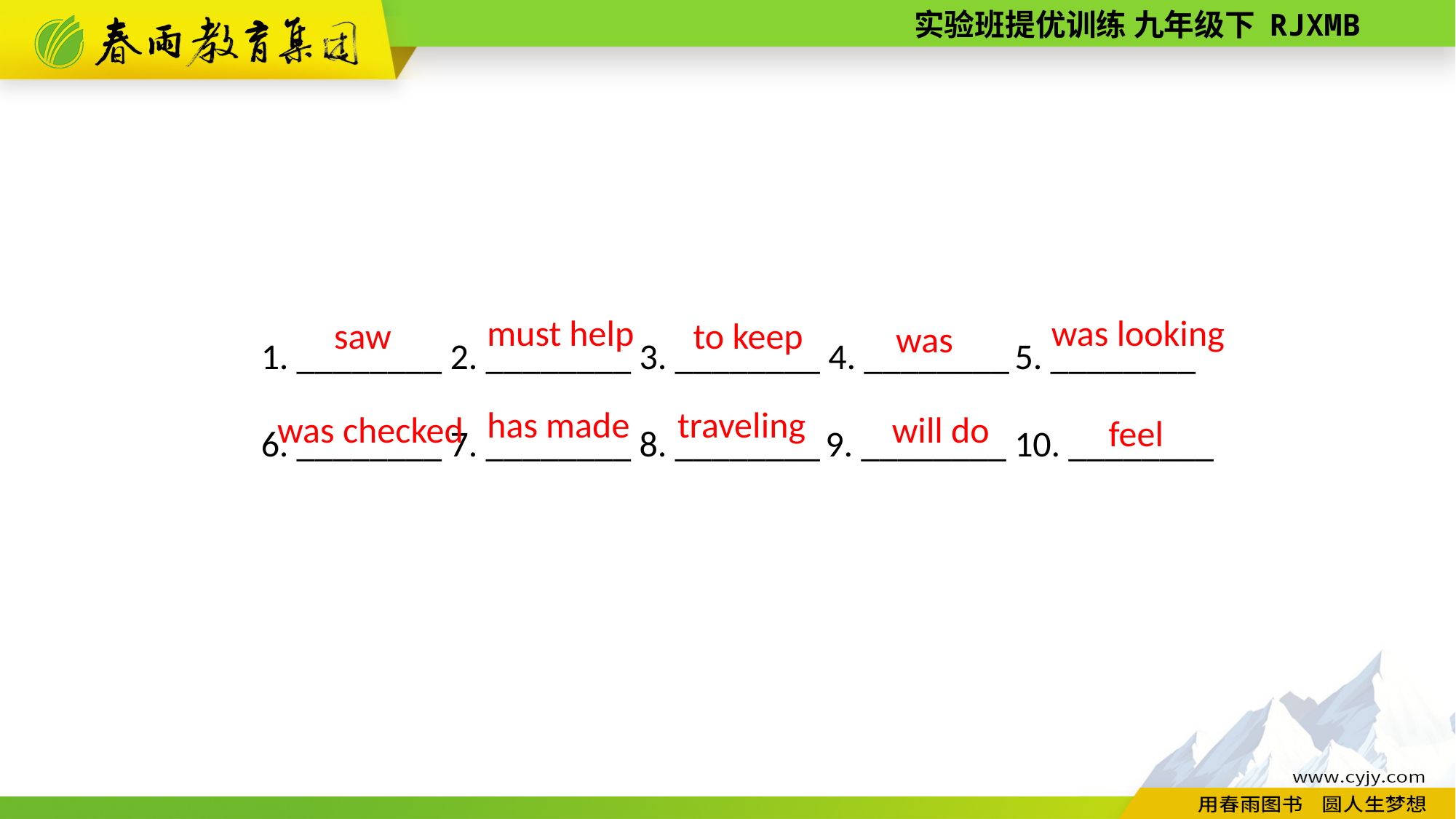

1. ________ 2. ________ 3. ________ 4. ________ 5. ________
6. ________ 7. ________ 8. ________ 9. ________ 10. ________
was looking
must help
saw
to keep
was
has made
traveling
 will do
was checked
feel